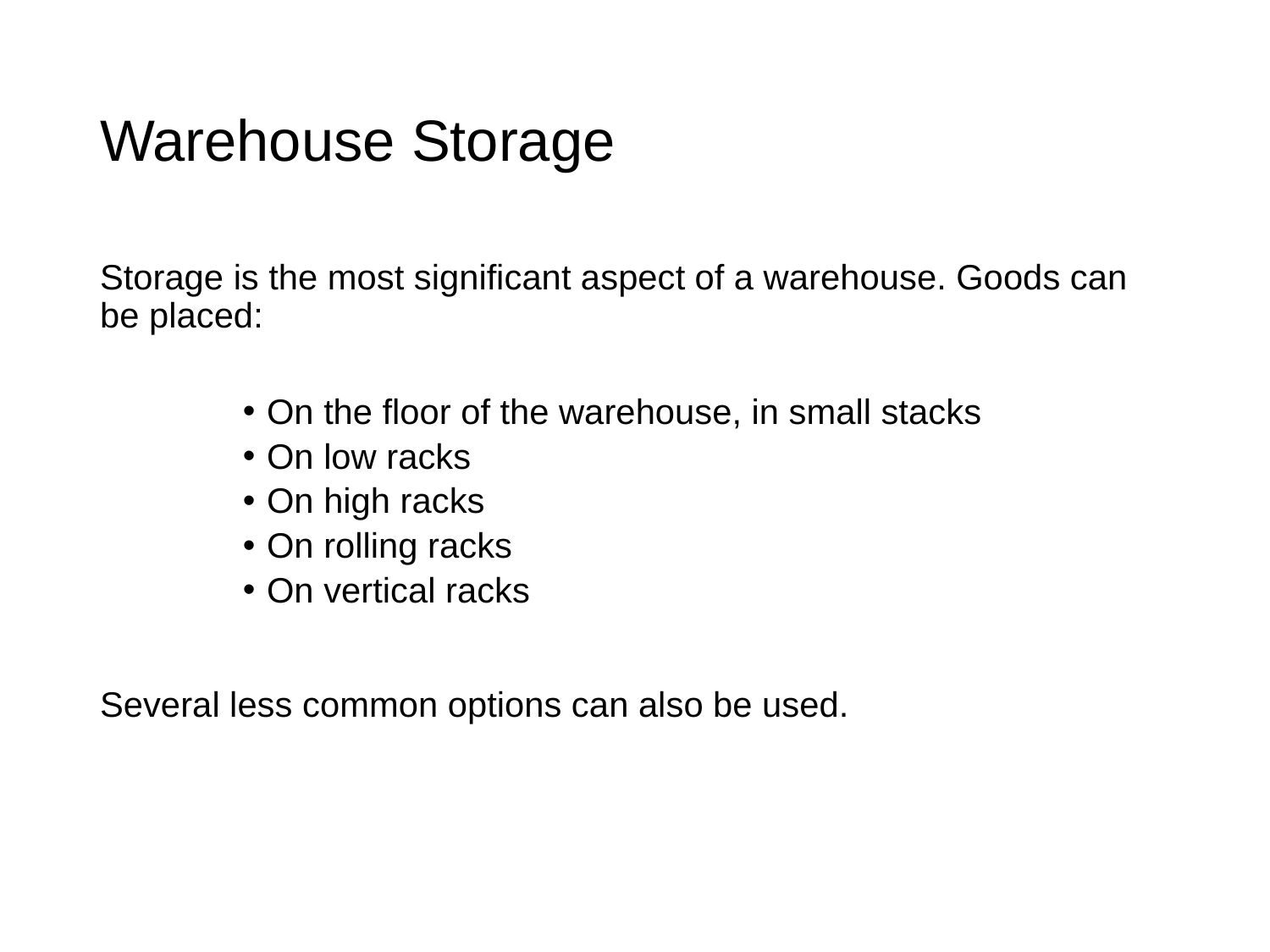

# Warehouse Storage
Storage is the most significant aspect of a warehouse. Goods can be placed:

On the floor of the warehouse, in small stacks
On low racks
On high racks
On rolling racks
On vertical racks

Several less common options can also be used.